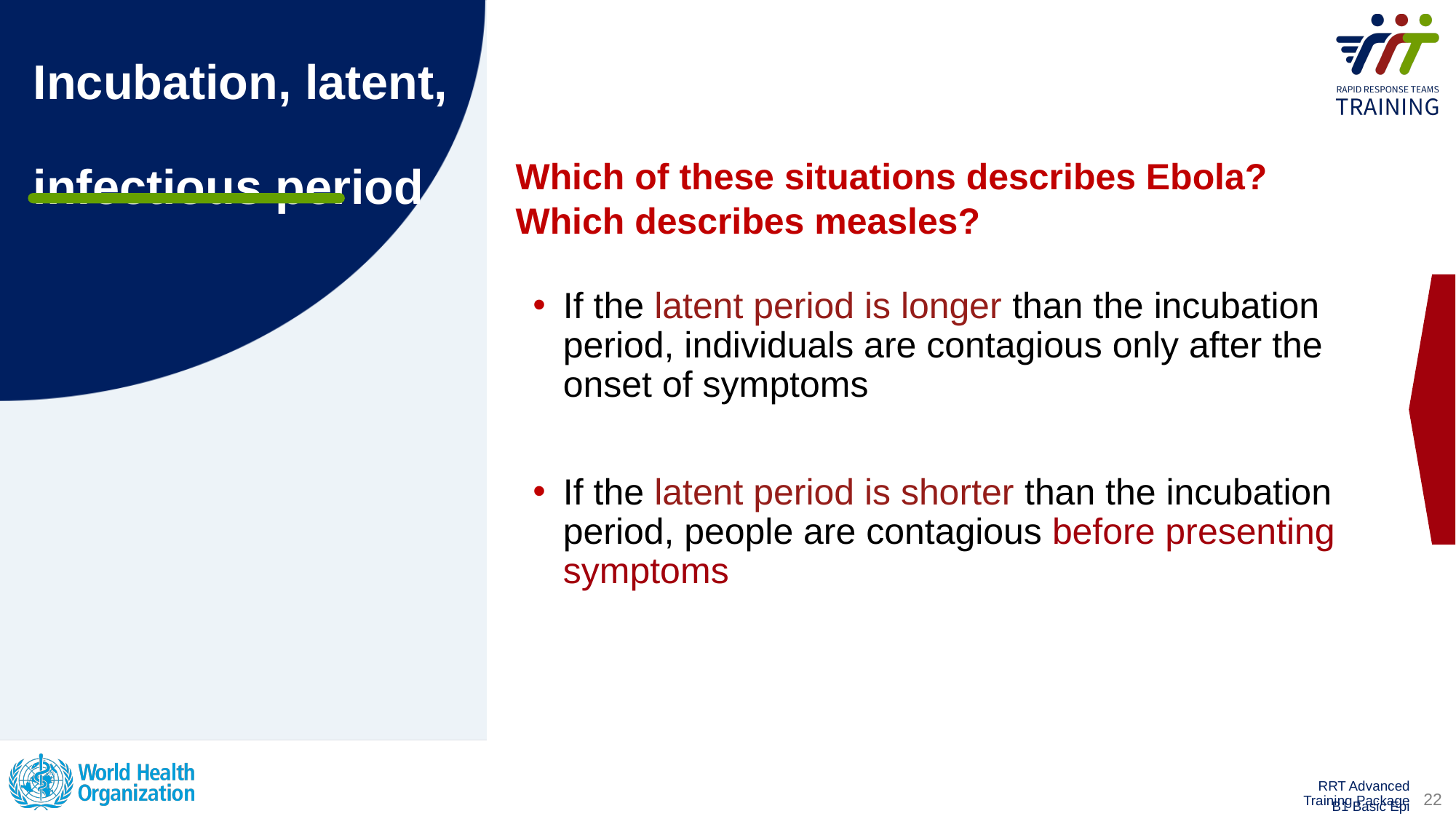

# Incubation, latent, infectious period
Which of these situations describes Ebola?
Which describes measles?

If the latent period is longer than the incubation period, individuals are contagious only after the onset of symptoms

If the latent period is shorter than the incubation period, people are contagious before presenting symptoms